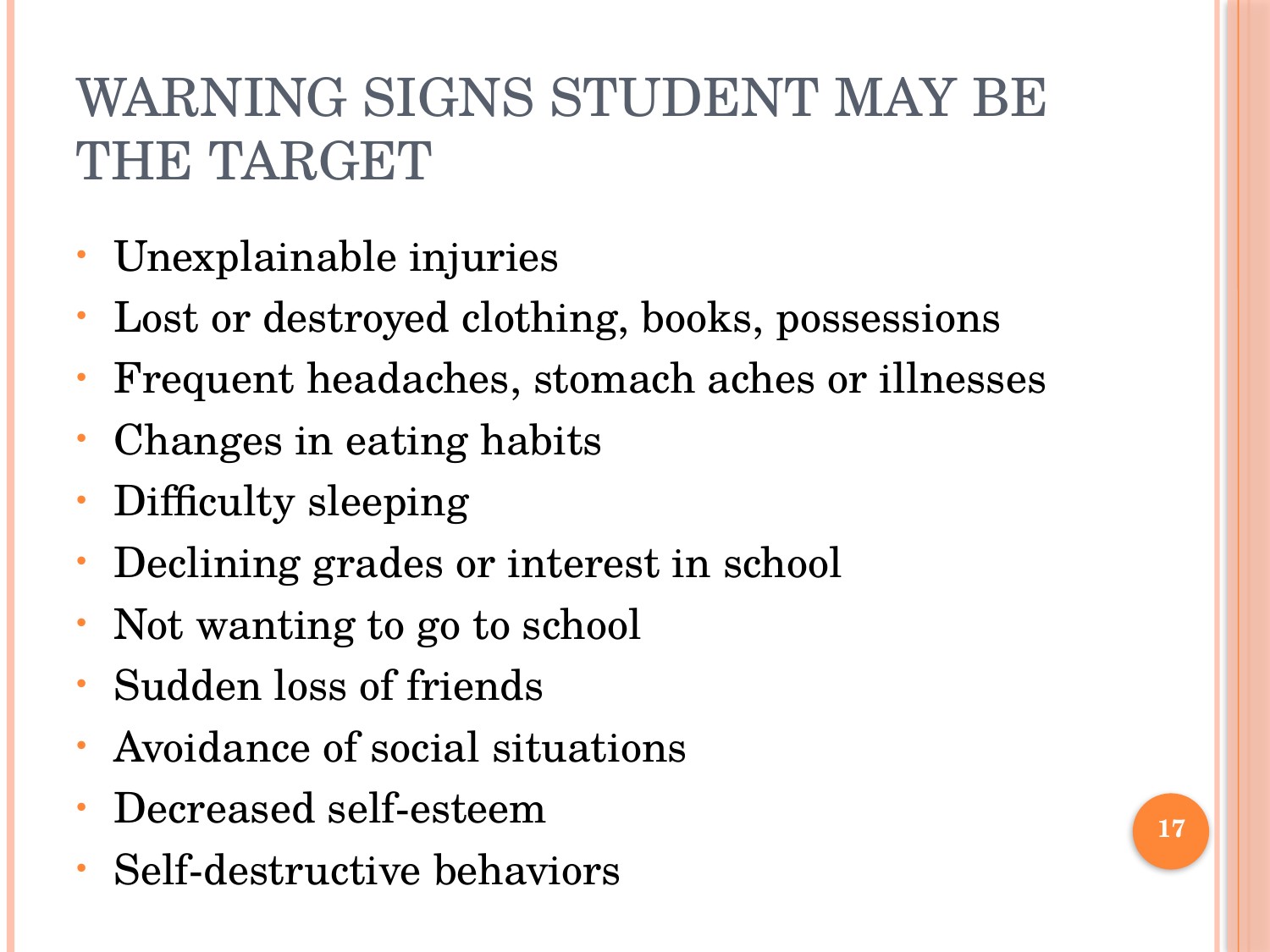

# Warning Signs Student May Be the Target
Unexplainable injuries
Lost or destroyed clothing, books, possessions
Frequent headaches, stomach aches or illnesses
Changes in eating habits
Difficulty sleeping
Declining grades or interest in school
Not wanting to go to school
Sudden loss of friends
Avoidance of social situations
Decreased self-esteem
Self-destructive behaviors

17